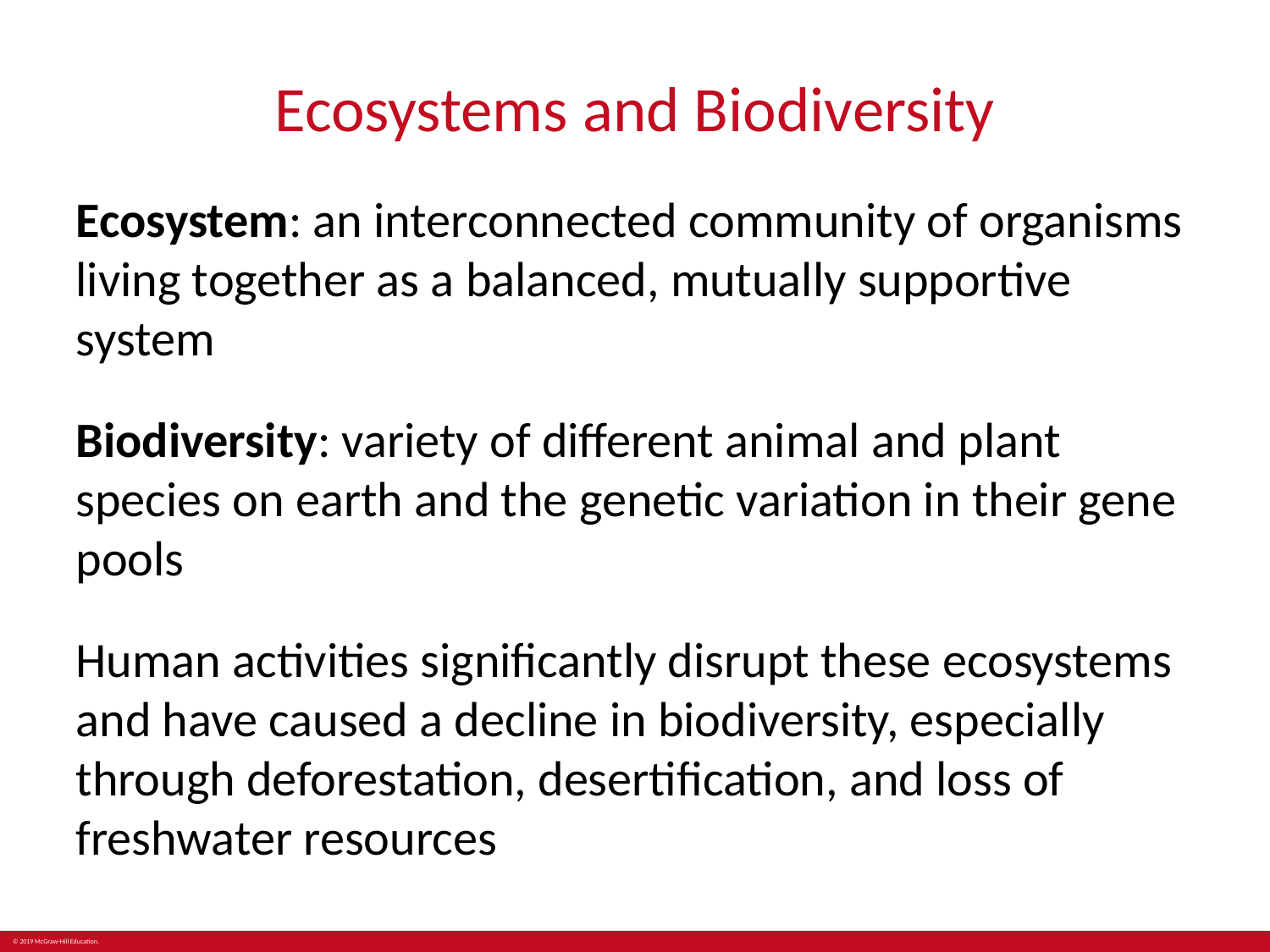

# Ecosystems and Biodiversity
Ecosystem: an interconnected community of organisms living together as a balanced, mutually supportive system
Biodiversity: variety of different animal and plant species on earth and the genetic variation in their gene pools
Human activities significantly disrupt these ecosystems and have caused a decline in biodiversity, especially through deforestation, desertification, and loss of freshwater resources